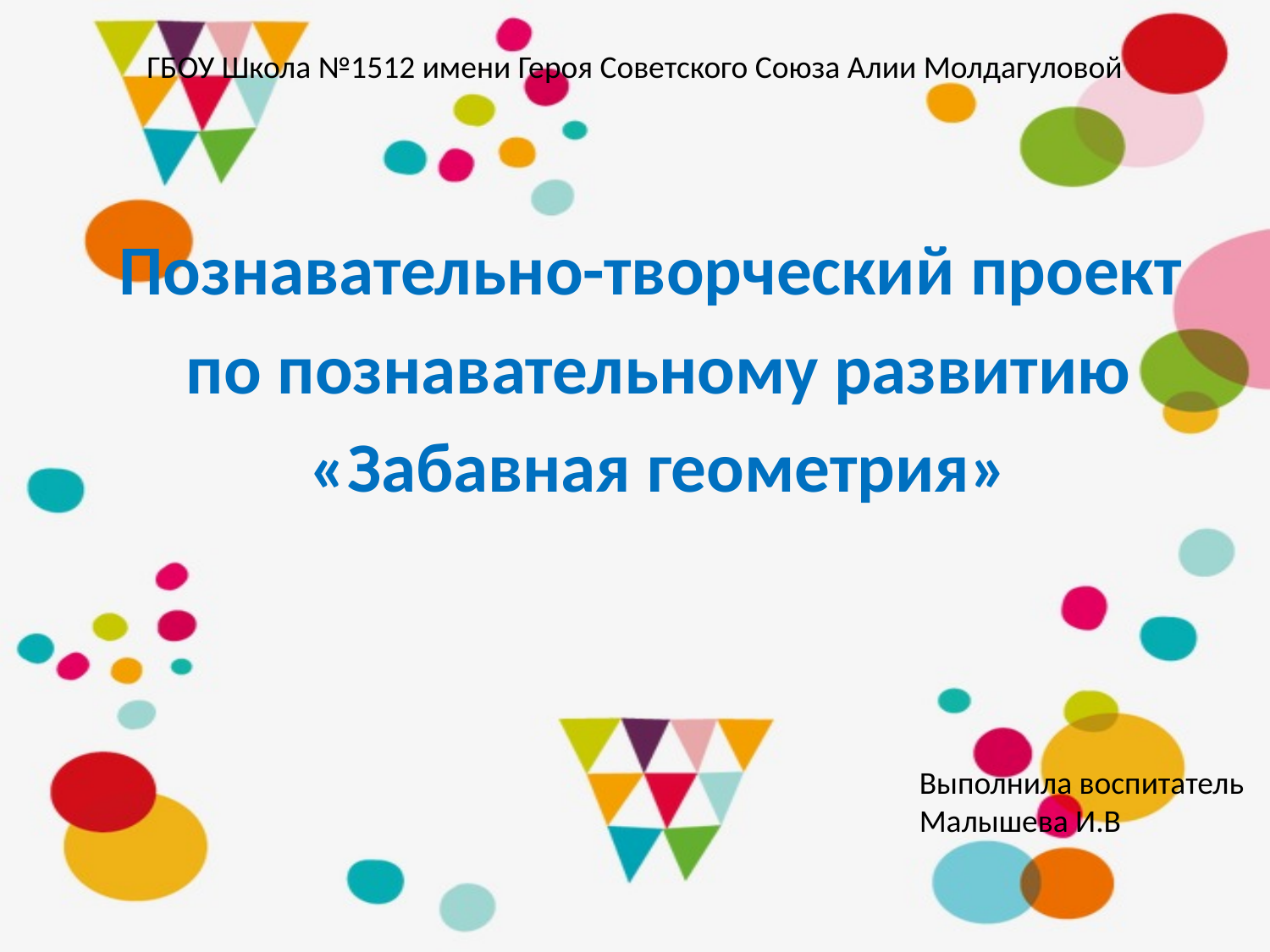

# ГБОУ Школа №1512 имени Героя Советского Союза Алии Молдагуловой
Познавательно-творческий проект
 по познавательному развитию
 «Забавная геометрия»
Выполнила воспитатель
Малышева И.В